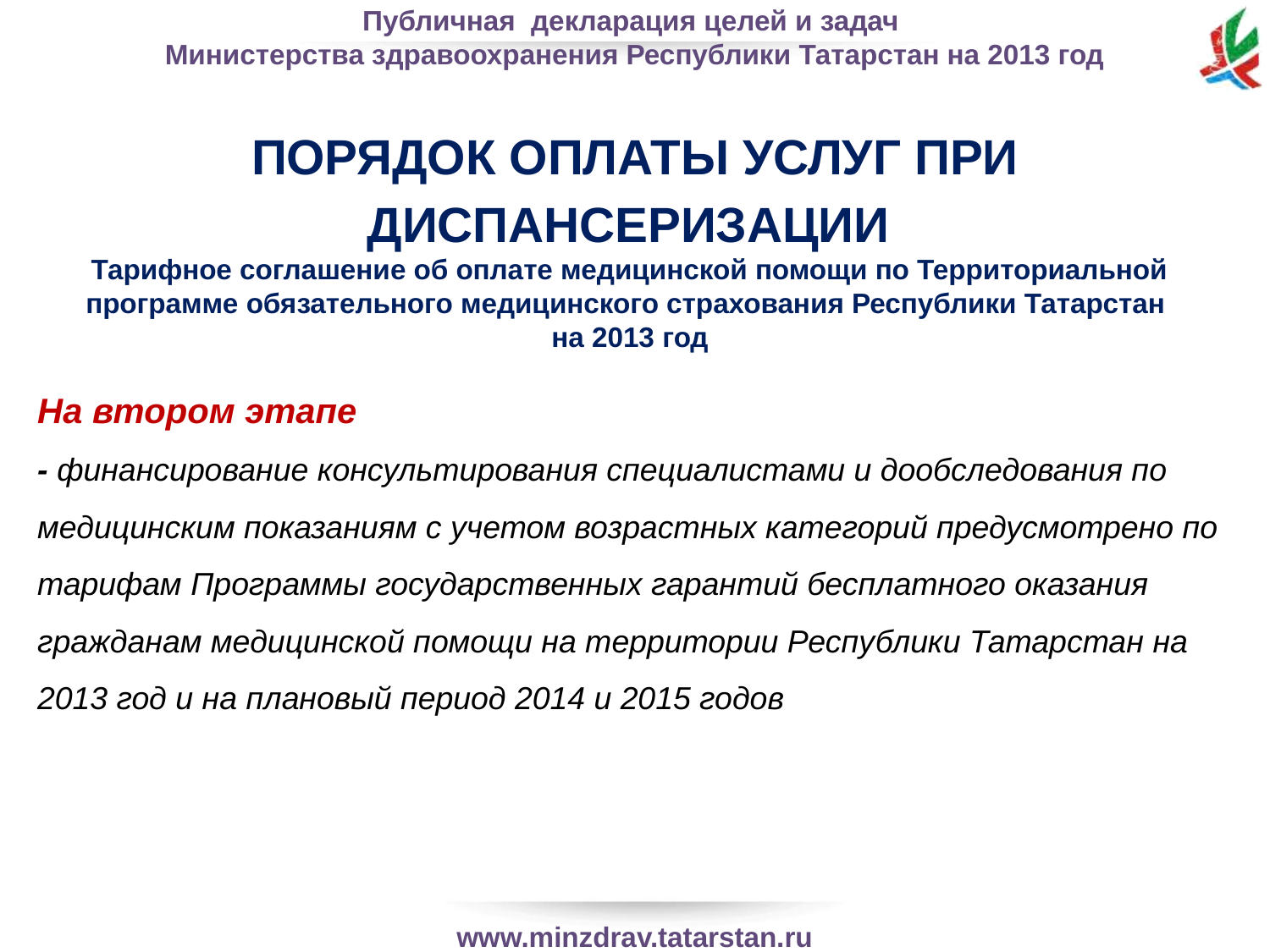

ПОРЯДОК ОПЛАТЫ УСЛУГ ПРИ ДИСПАНСЕРИЗАЦИИ
Тарифное соглашение об оплате медицинской помощи по Территориальной программе обязательного медицинского страхования Республики Татарстан
на 2013 год
На втором этапе
- финансирование консультирования специалистами и дообследования по медицинским показаниям с учетом возрастных категорий предусмотрено по тарифам Программы государственных гарантий бесплатного оказания гражданам медицинской помощи на территории Республики Татарстан на 2013 год и на плановый период 2014 и 2015 годов